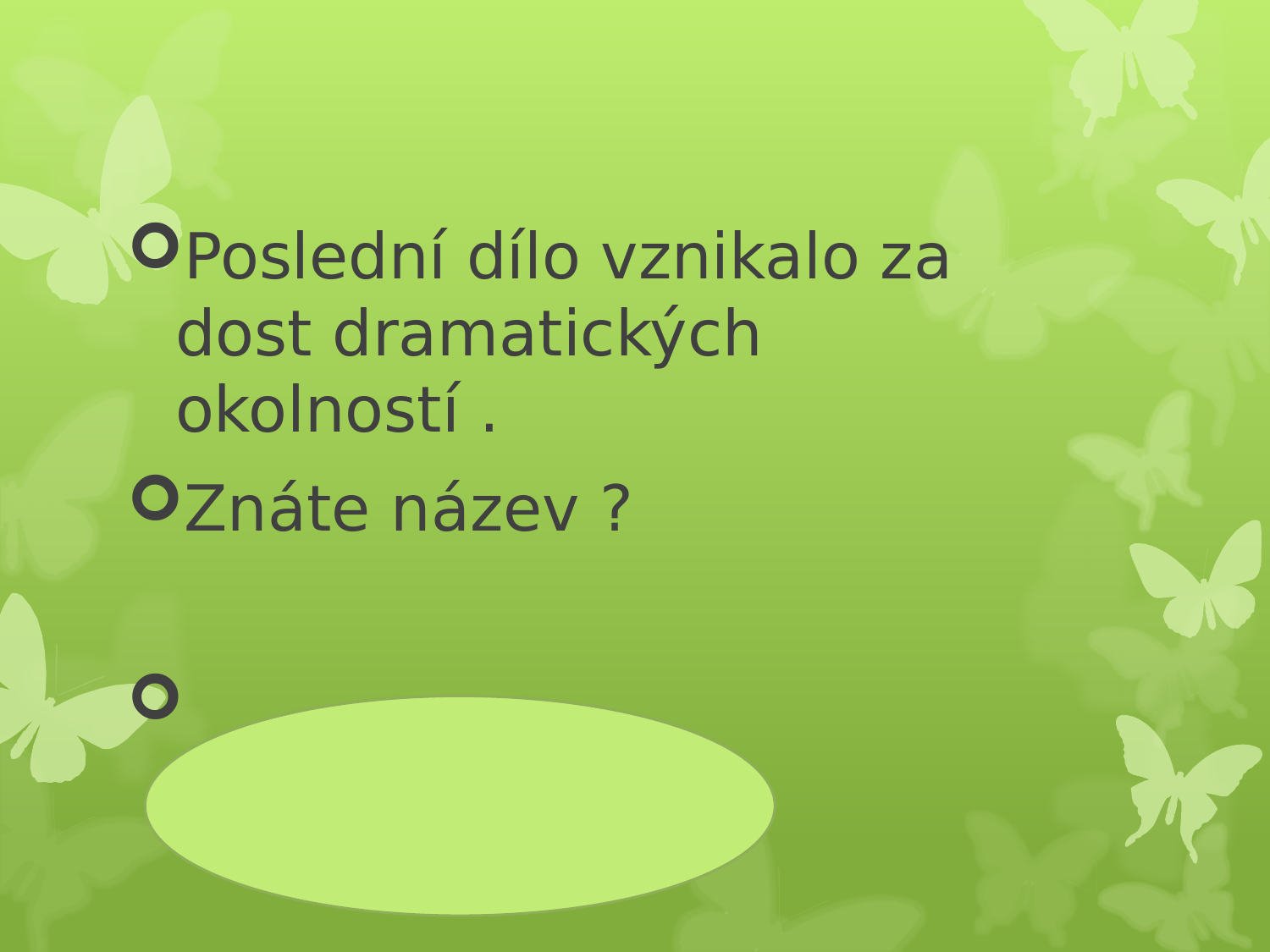

Poslední dílo vznikalo za dost dramatických okolností .
Znáte název ?

                                             Requiem